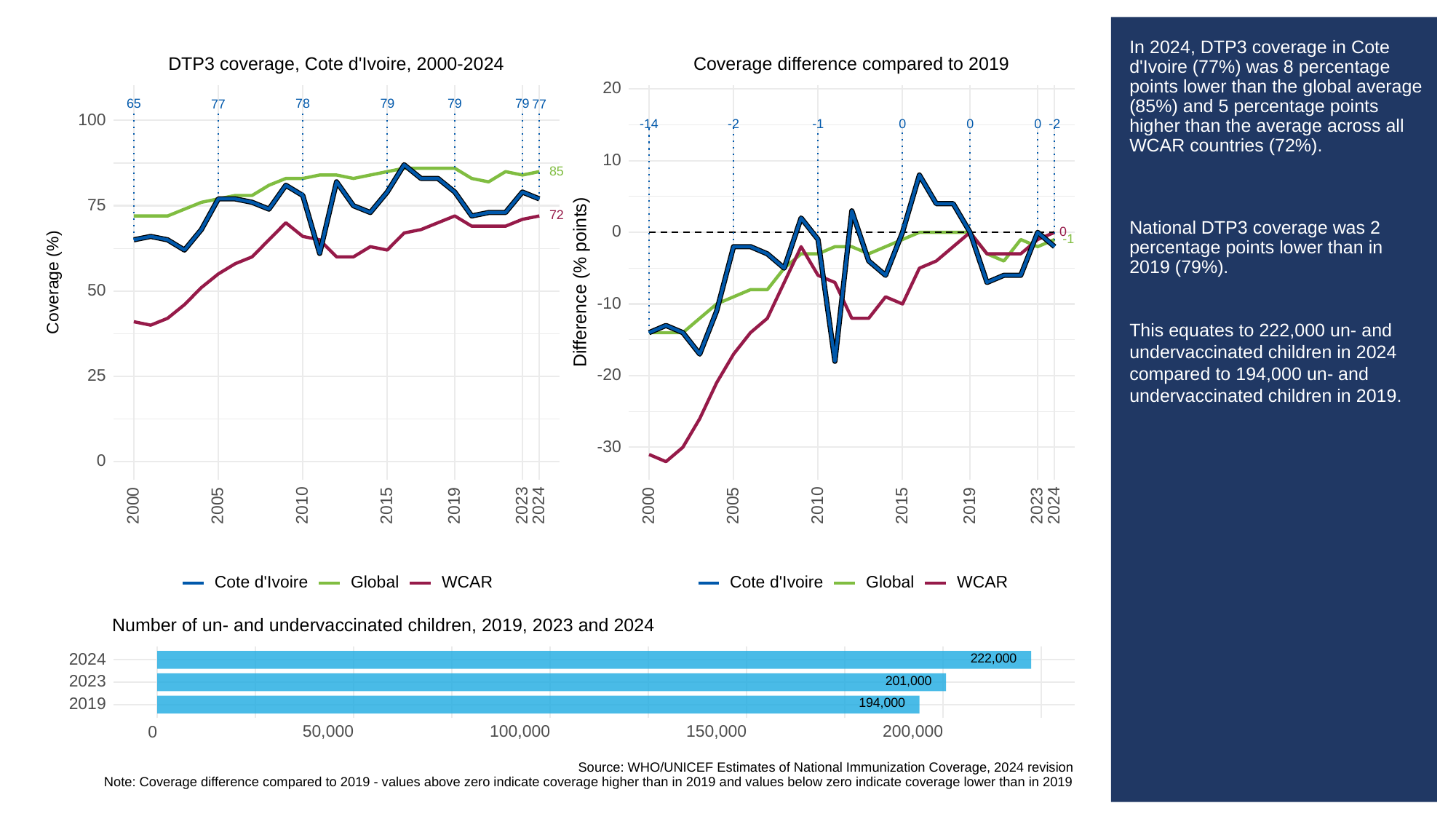

# In 2024, DTP3 coverage in Cote d'Ivoire (77%) was 8 percentage points lower than the global average (85%) and 5 percentage points higher than the average across all WCAR countries (72%).

National DTP3 coverage was 2 percentage points lower than in 2019 (79%).

This equates to 222,000 un- and undervaccinated children in 2024 compared to 194,000 un- and undervaccinated children in 2019.

DTP3 coverage, Cote d'Ivoire, 2000-2024
Coverage difference compared to 2019
20

65
78
79
79
79
77
77

100
0
0
0
-14
-2
-1
-2

10

85

75

72

0
0

-1

Difference (% points)
Coverage (%)
50

-10

-20
25

-30

0

2023
2023
2000
2005
2010
2015
2019
2024
2000
2005
2010
2015
2019
2024
Cote d'Ivoire
Global
WCAR
Cote d'Ivoire
Global
WCAR

Number of un- and undervaccinated children, 2019, 2023 and 2024

222,000
2024

201,000
2023

194,000
2019

50,000
100,000
150,000
200,000
0
Source: WHO/UNICEF Estimates of National Immunization Coverage, 2024 revision
Note: Coverage difference compared to 2019 - values above zero indicate coverage higher than in 2019 and values below zero indicate coverage lower than in 2019